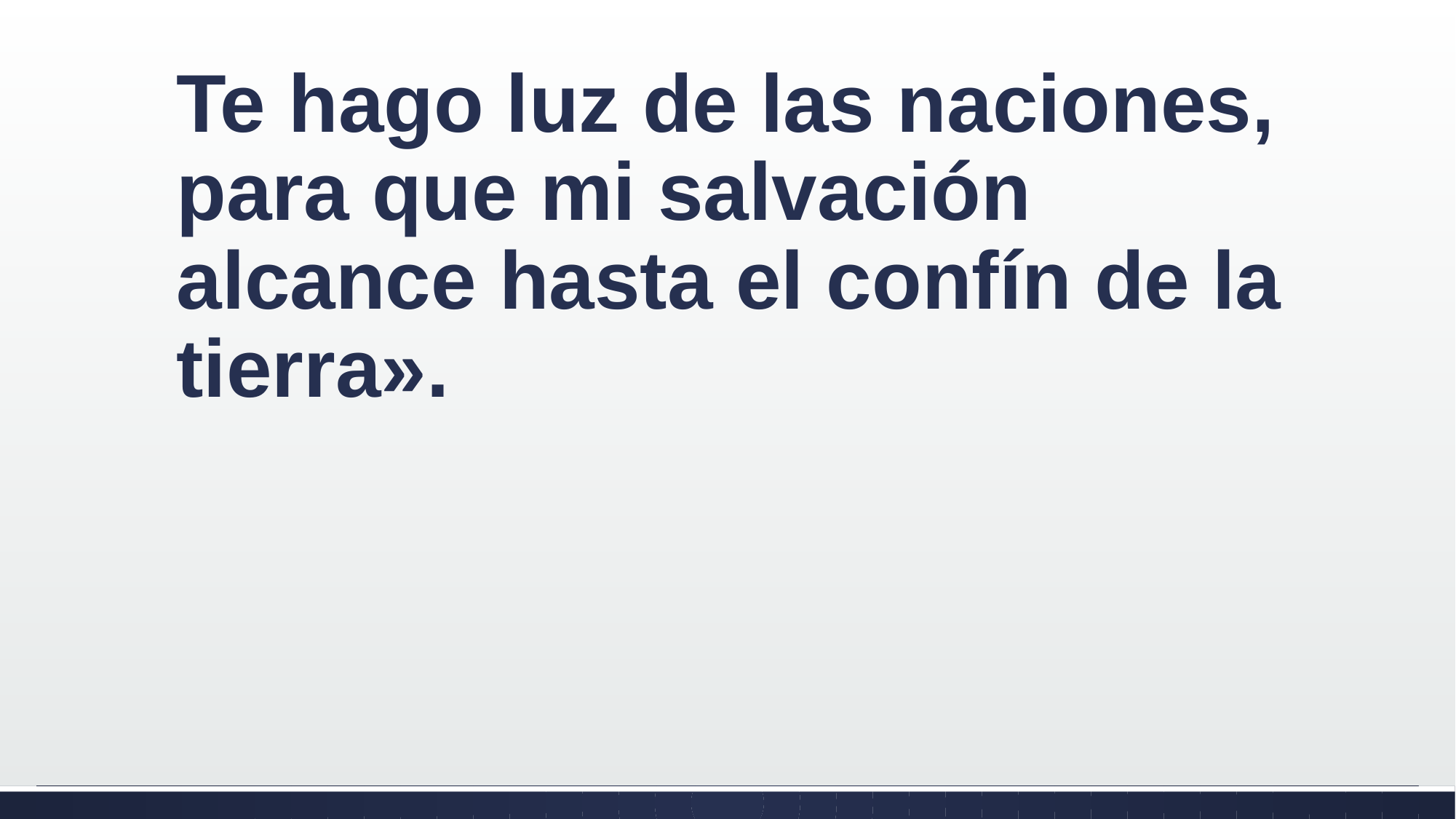

#
Te hago luz de las naciones, para que mi salvación alcance hasta el confín de la tierra».